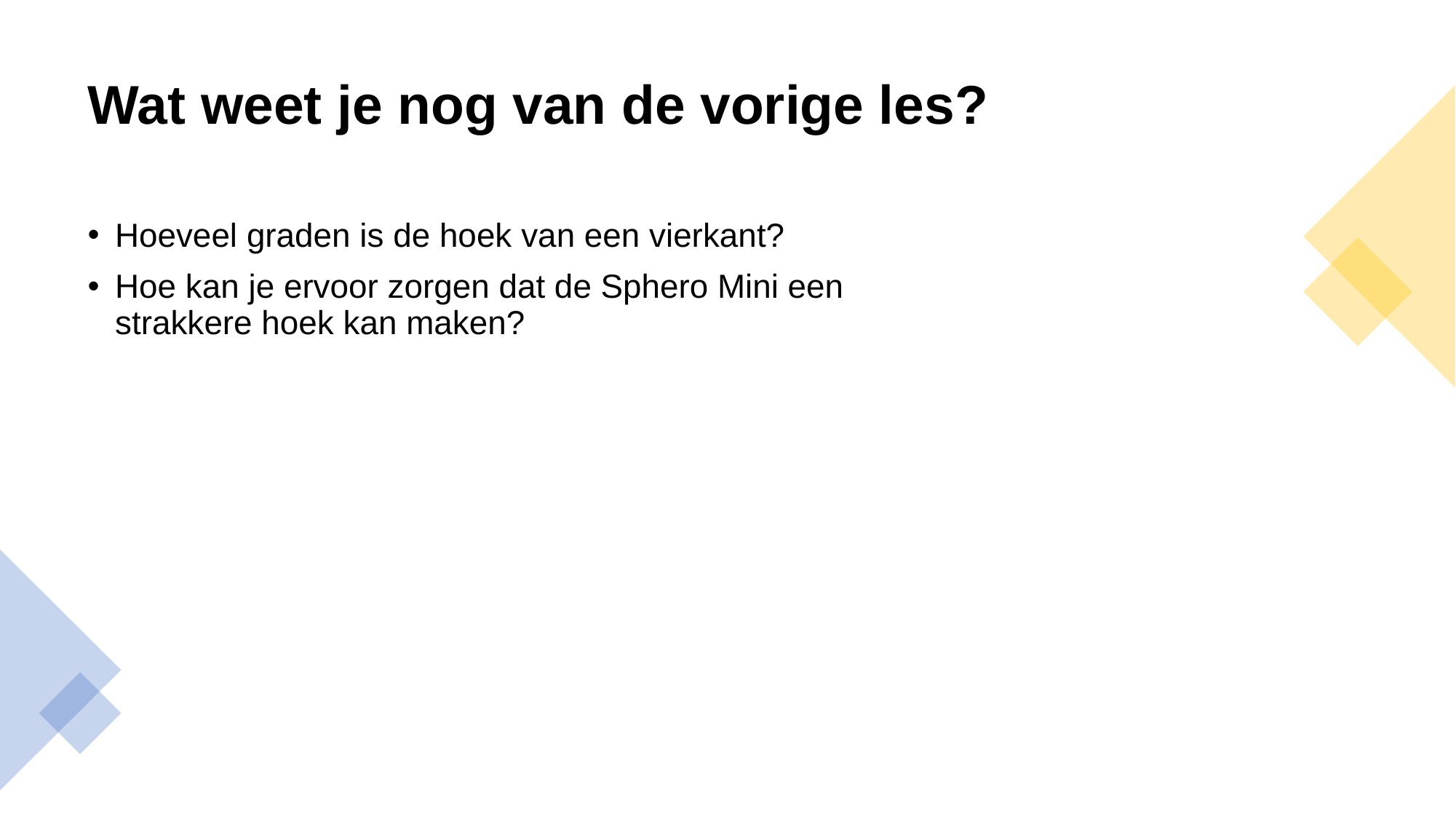

# Wat weet je nog van de vorige les?

Hoeveel graden is de hoek van een vierkant?
Hoe kan je ervoor zorgen dat de Sphero Mini een strakkere hoek kan maken?